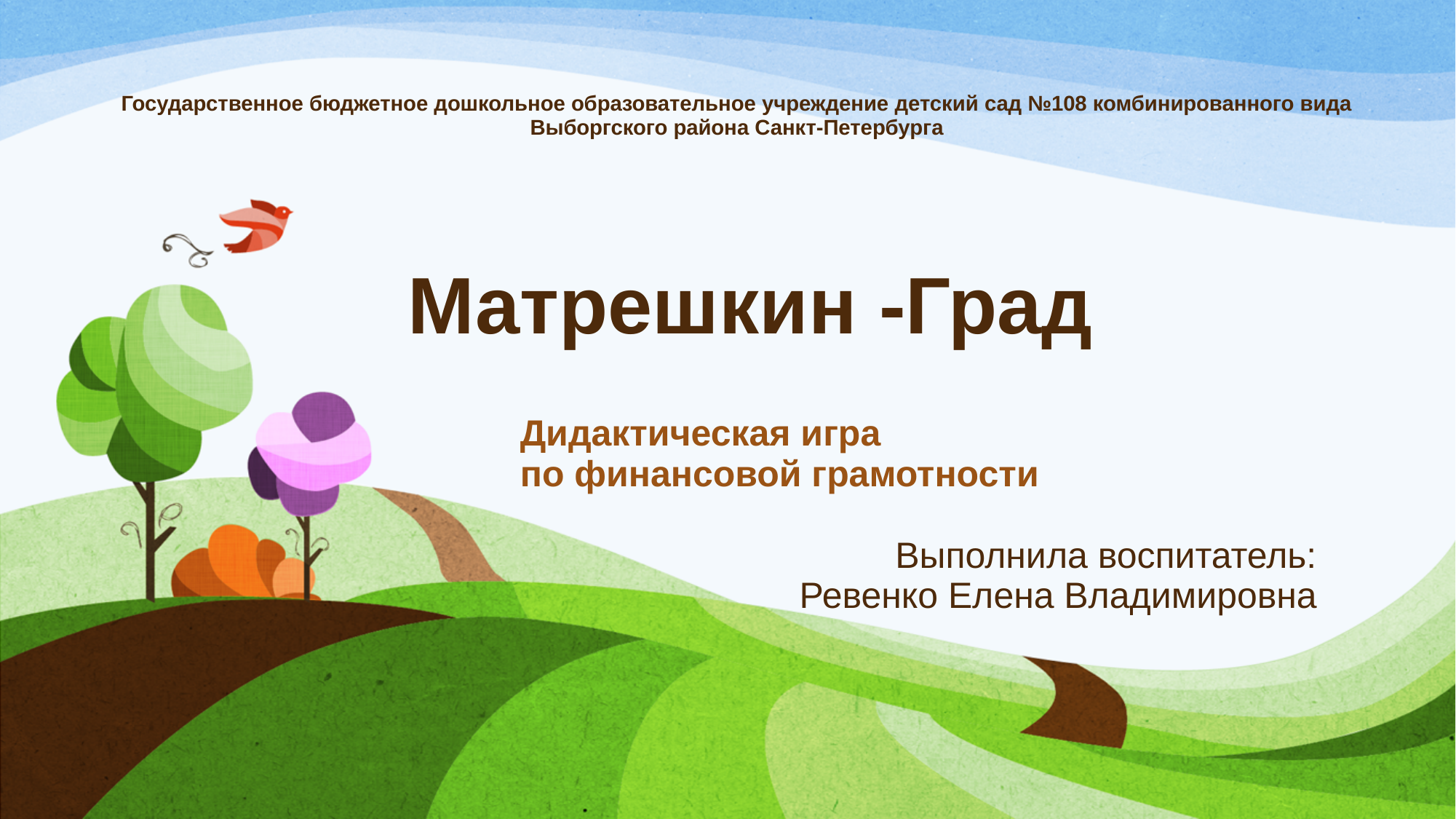

# Государственное бюджетное дошкольное образовательное учреждение детский сад №108 комбинированного вида Выборгского района Санкт-Петербурга Матрешкин -Град
Дидактическая игра
по финансовой грамотности

Выполнила воспитатель:
Ревенко Елена Владимировна